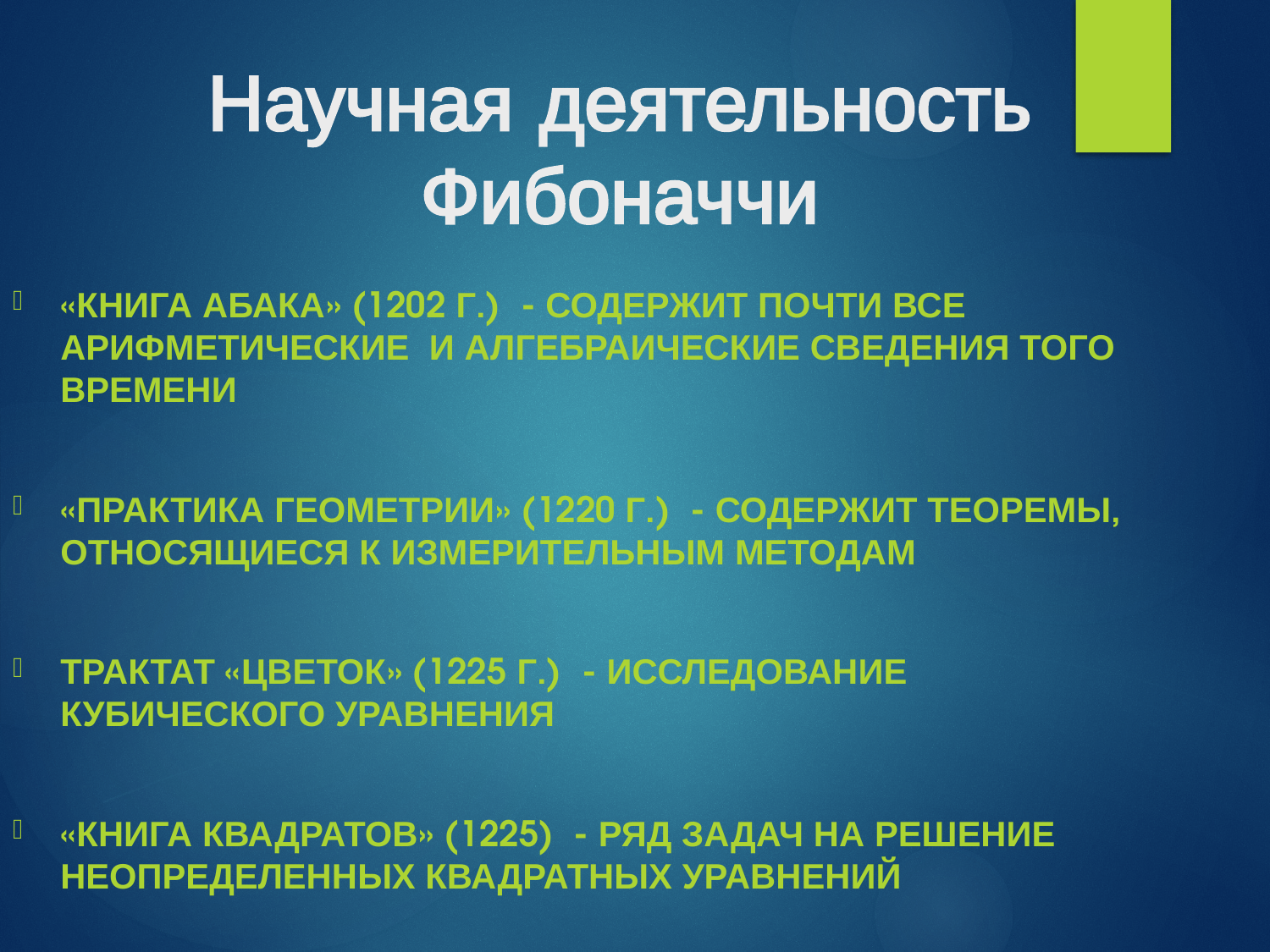

Научная деятельность Фибоначчи
«Книга абака» (1202 г.)  - содержит почти все арифметические  и алгебраические сведения того времени

«Практика геометрии» (1220 г.)  - содержит теоремы, относящиеся к измерительным методам

Трактат «Цветок» (1225 г.)  - исследование кубического уравнения

«Книга квадратов» (1225)  - ряд задач на решение неопределенных квадратных уравнений